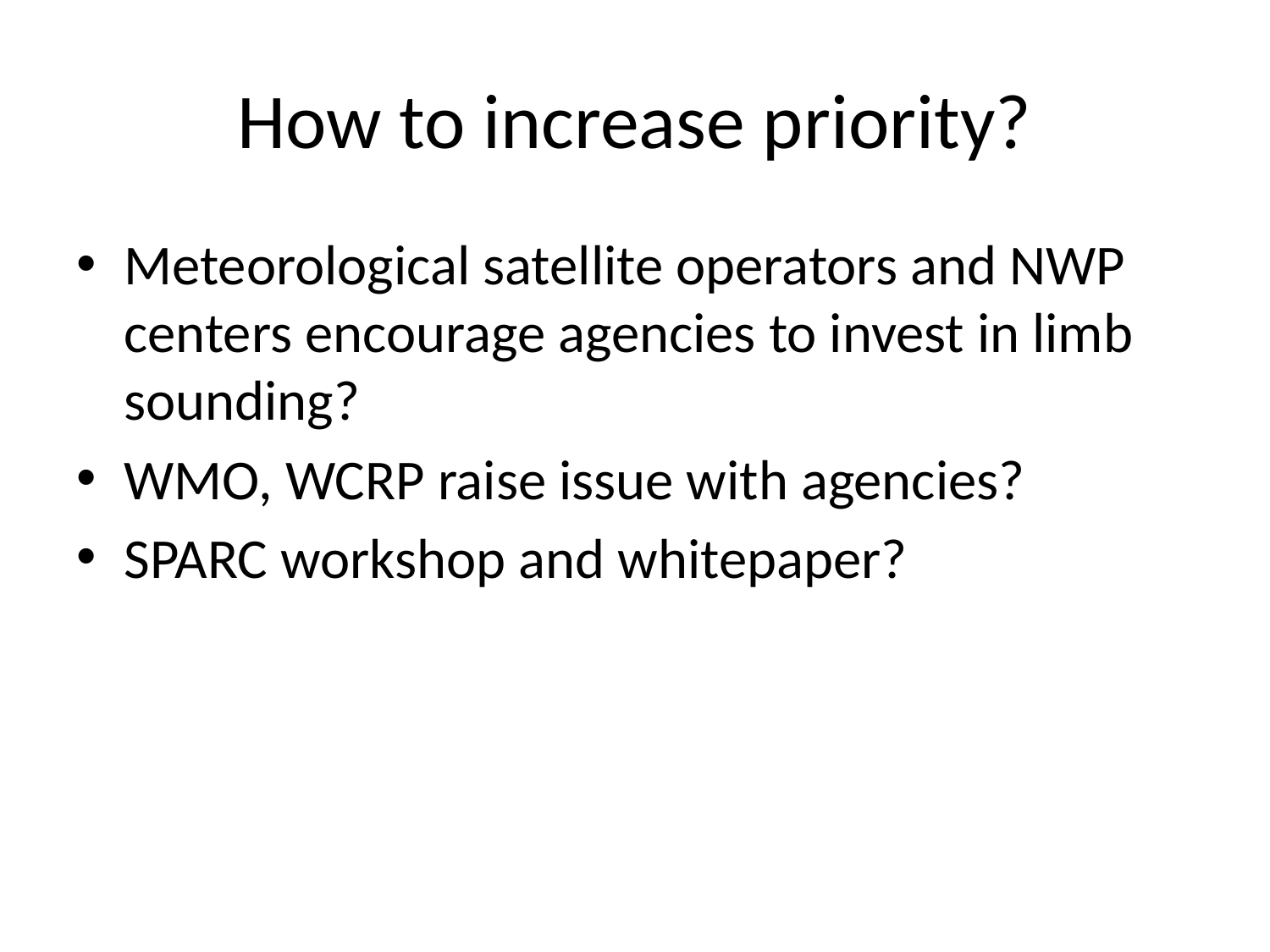

# How to increase priority?
Meteorological satellite operators and NWP centers encourage agencies to invest in limb sounding?
WMO, WCRP raise issue with agencies?
SPARC workshop and whitepaper?